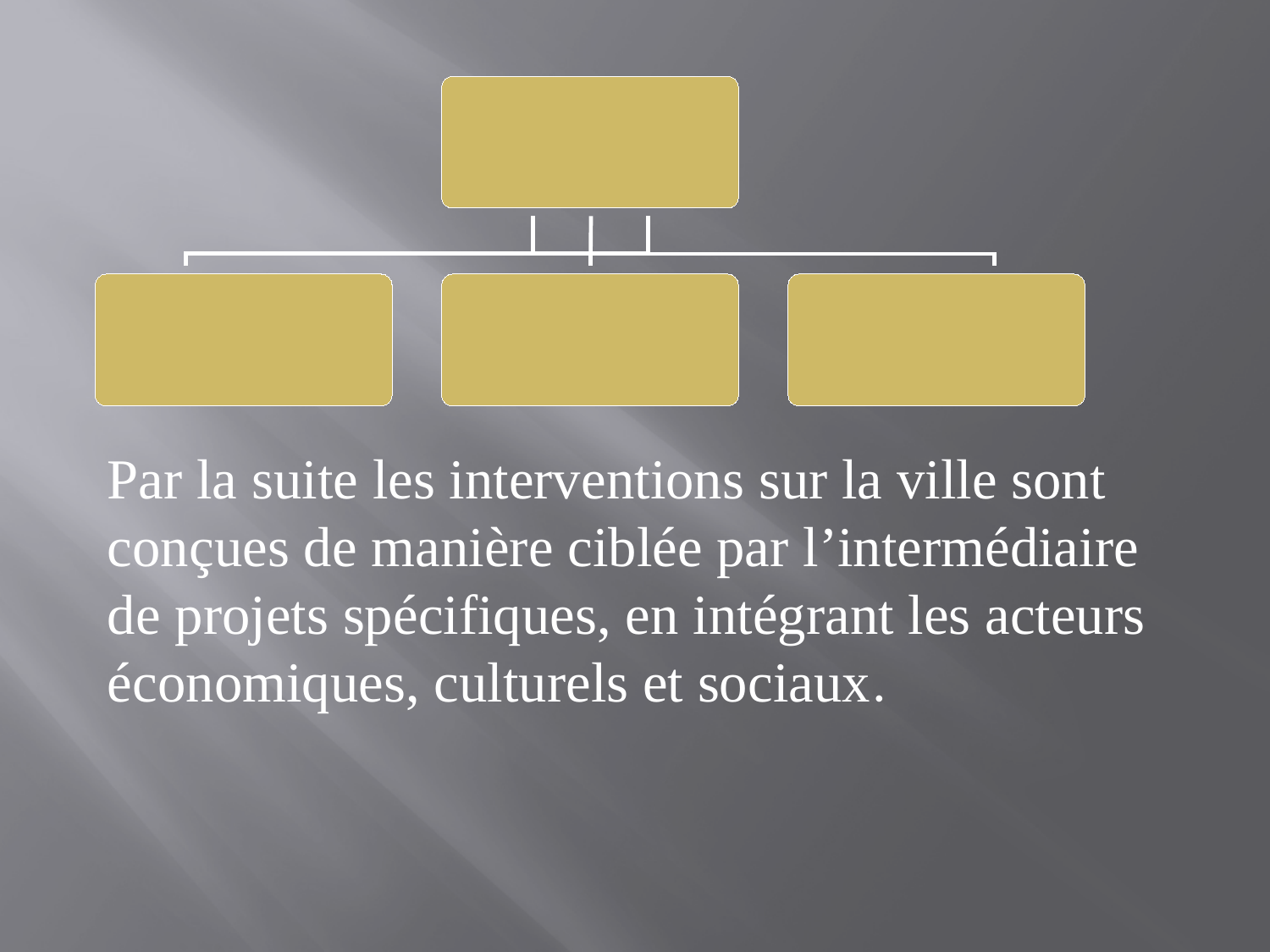

Par la suite les interventions sur la ville sont conçues de manière ciblée par l’intermédiaire de projets spécifiques, en intégrant les acteurs économiques, culturels et sociaux.